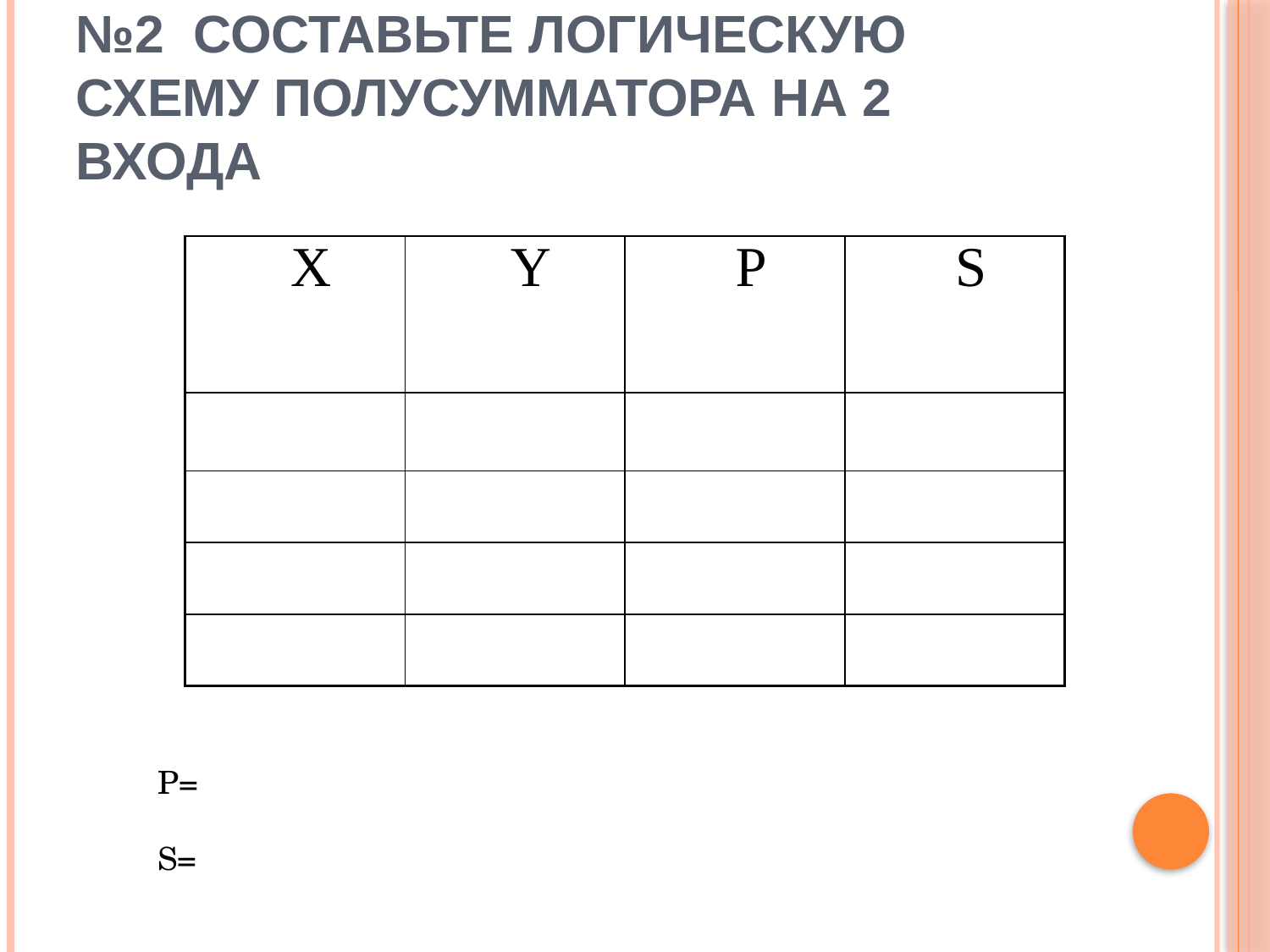

# №2  Составьте логическую схему полусумматора на 2 входа
| X | Y | P | S |
| --- | --- | --- | --- |
|  |  |  |  |
|  |  |  |  |
|  |  |  |  |
|  |  |  |  |
P=

S=